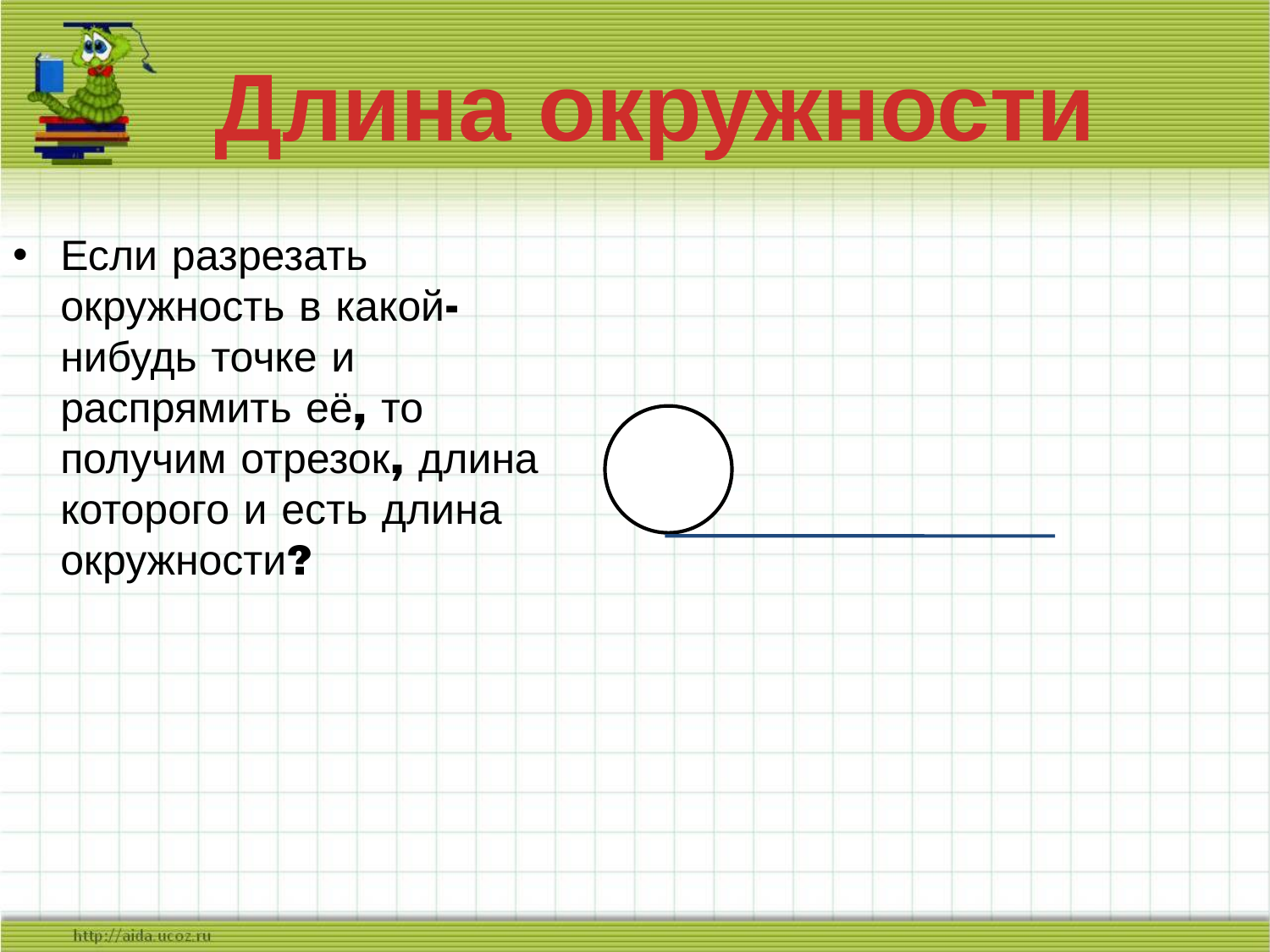

Длина окружности
Если разрезать окружность в какой-нибудь точке и распрямить её, то получим отрезок, длина которого и есть длина окружности?